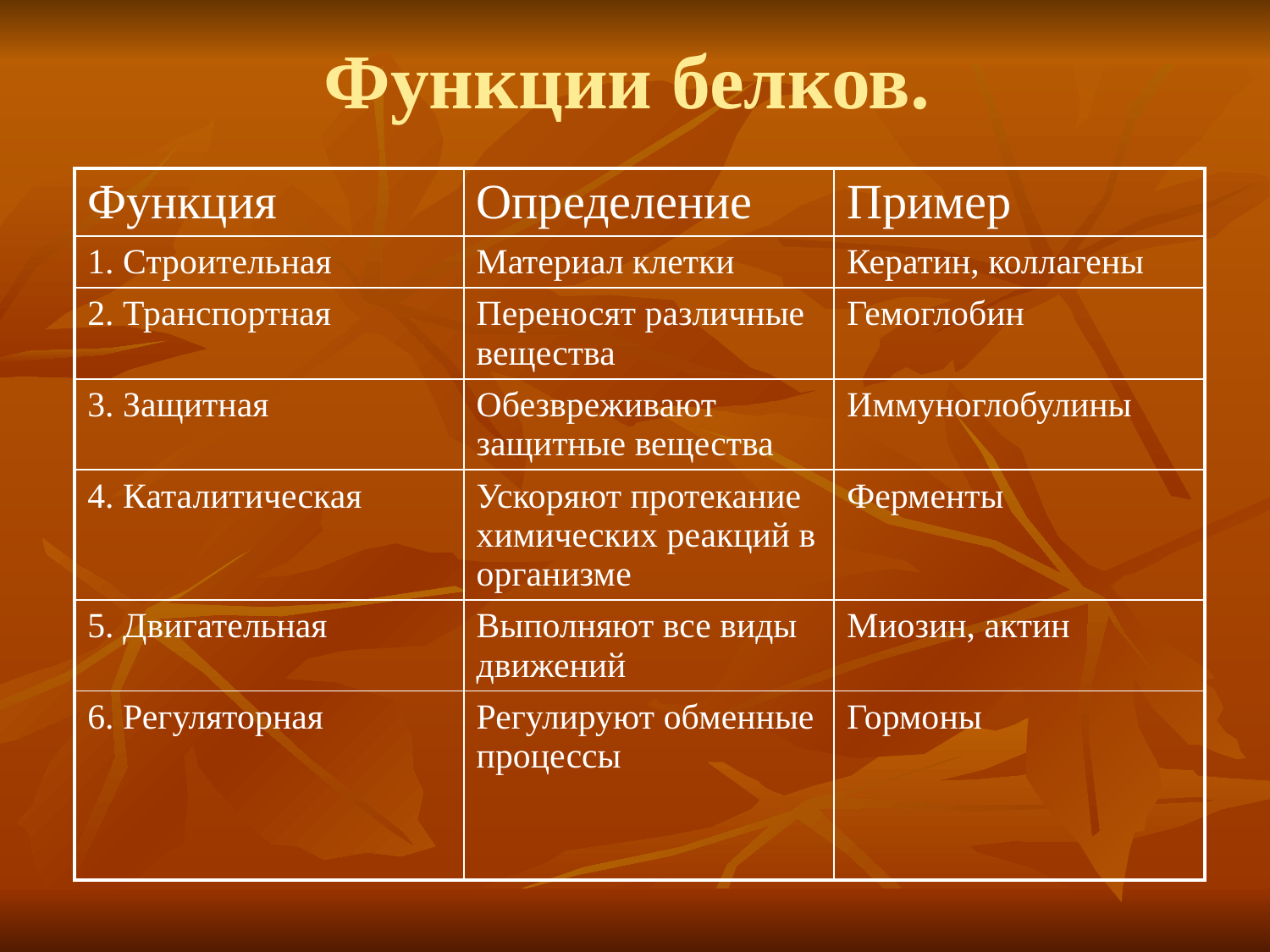

Функции белков.
| Функция | Определение | Пример |
| --- | --- | --- |
| 1. Строительная | Материал клетки | Кератин, коллагены |
| 2. Транспортная | Переносят различные вещества | Гемоглобин |
| 3. Защитная | Обезвреживают защитные вещества | Иммуноглобулины |
| 4. Каталитическая | Ускоряют протекание химических реакций в организме | Ферменты |
| 5. Двигательная | Выполняют все виды движений | Миозин, актин |
| 6. Регуляторная | Регулируют обменные процессы | Гормоны |